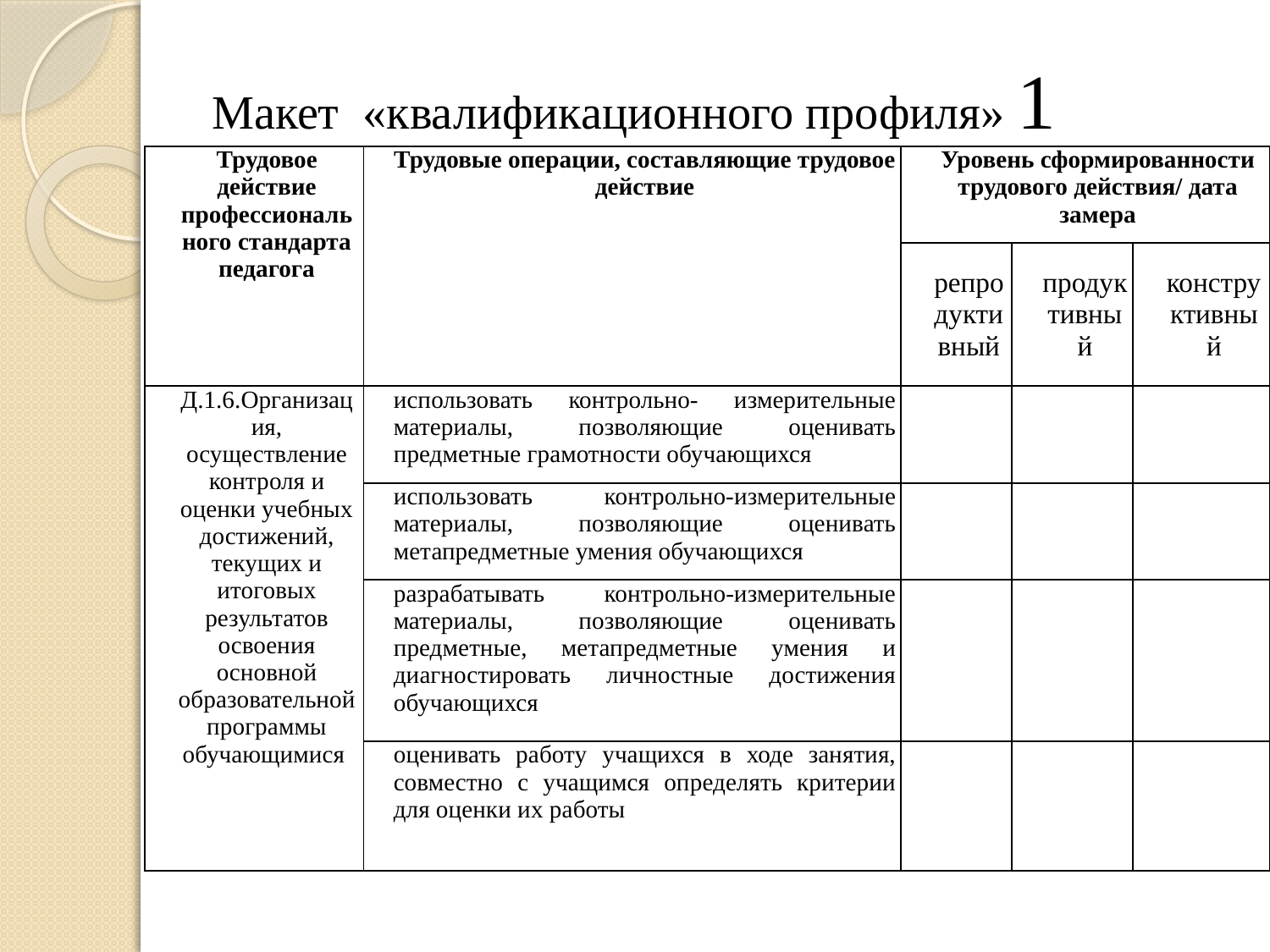

# Макет  «квалификационного профиля» 1
| Трудовое действие профессионального стандарта педагога | Трудовые операции, составляющие трудовое действие | Уровень сформированности трудового действия/ дата замера |  |  |
| --- | --- | --- | --- | --- |
|  |  | репродуктивный | продуктивный | конструктивный |
| Д.1.6.Организация, осуществление контроля и оценки учебных достижений, текущих и итоговых результатов освоения основной образовательной программы обучающимися | использовать контрольно- измерительные материалы, позволяющие оценивать предметные грамотности обучающихся |  |  |  |
|  | использовать контрольно-измерительные материалы, позволяющие оценивать метапредметные умения обучающихся |  |  |  |
|  | разрабатывать контрольно-измерительные материалы, позволяющие оценивать предметные, метапредметные умения и диагностировать личностные достижения обучающихся |  |  |  |
|  | оценивать работу учащихся в ходе занятия, совместно с учащимся определять критерии для оценки их работы |  |  |  |